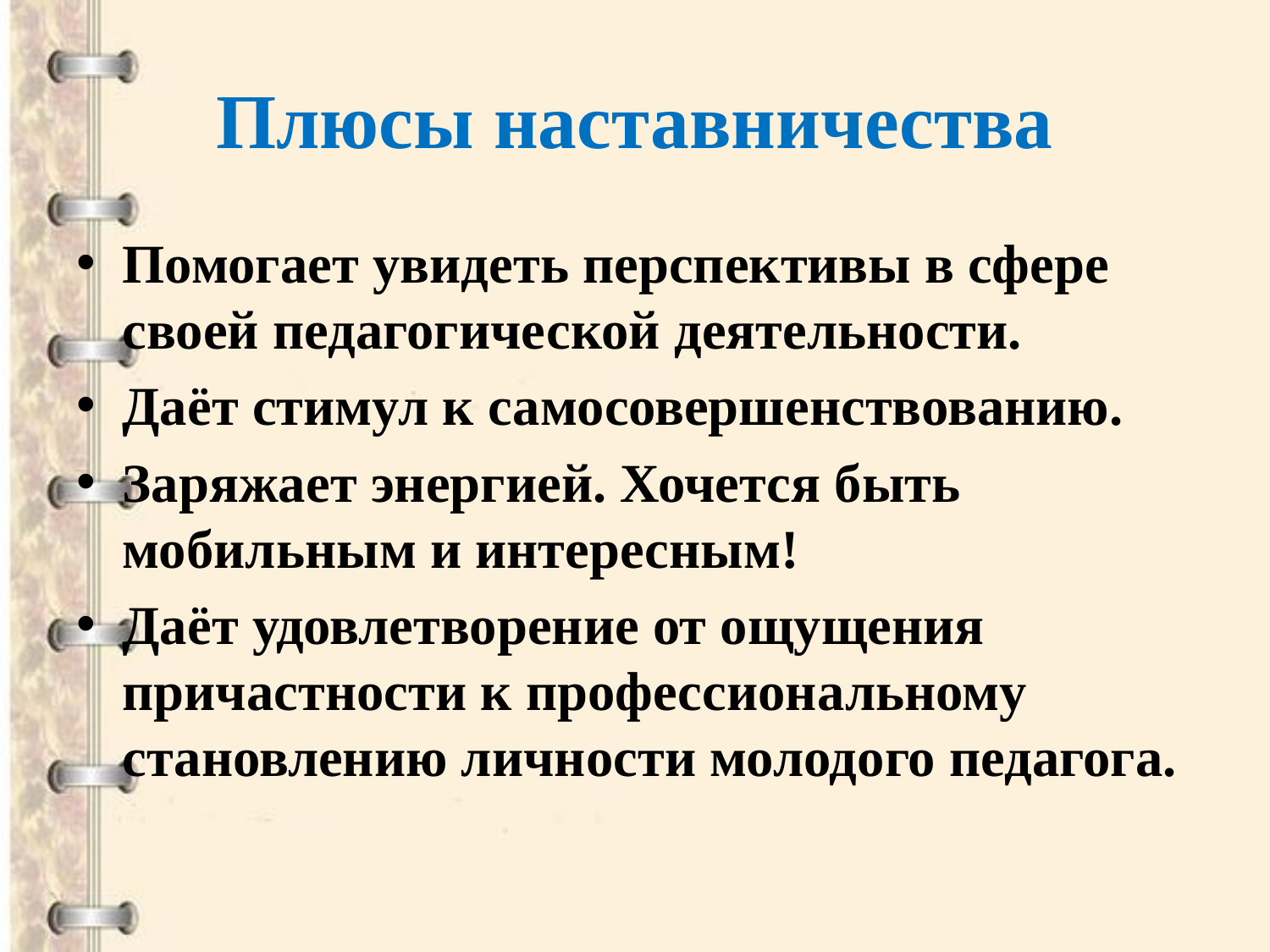

# Плюсы наставничества
Помогает увидеть перспективы в сфере своей педагогической деятельности.
Даёт стимул к самосовершенствованию.
Заряжает энергией. Хочется быть мобильным и интересным!
Даёт удовлетворение от ощущения причастности к профессиональному становлению личности молодого педагога.